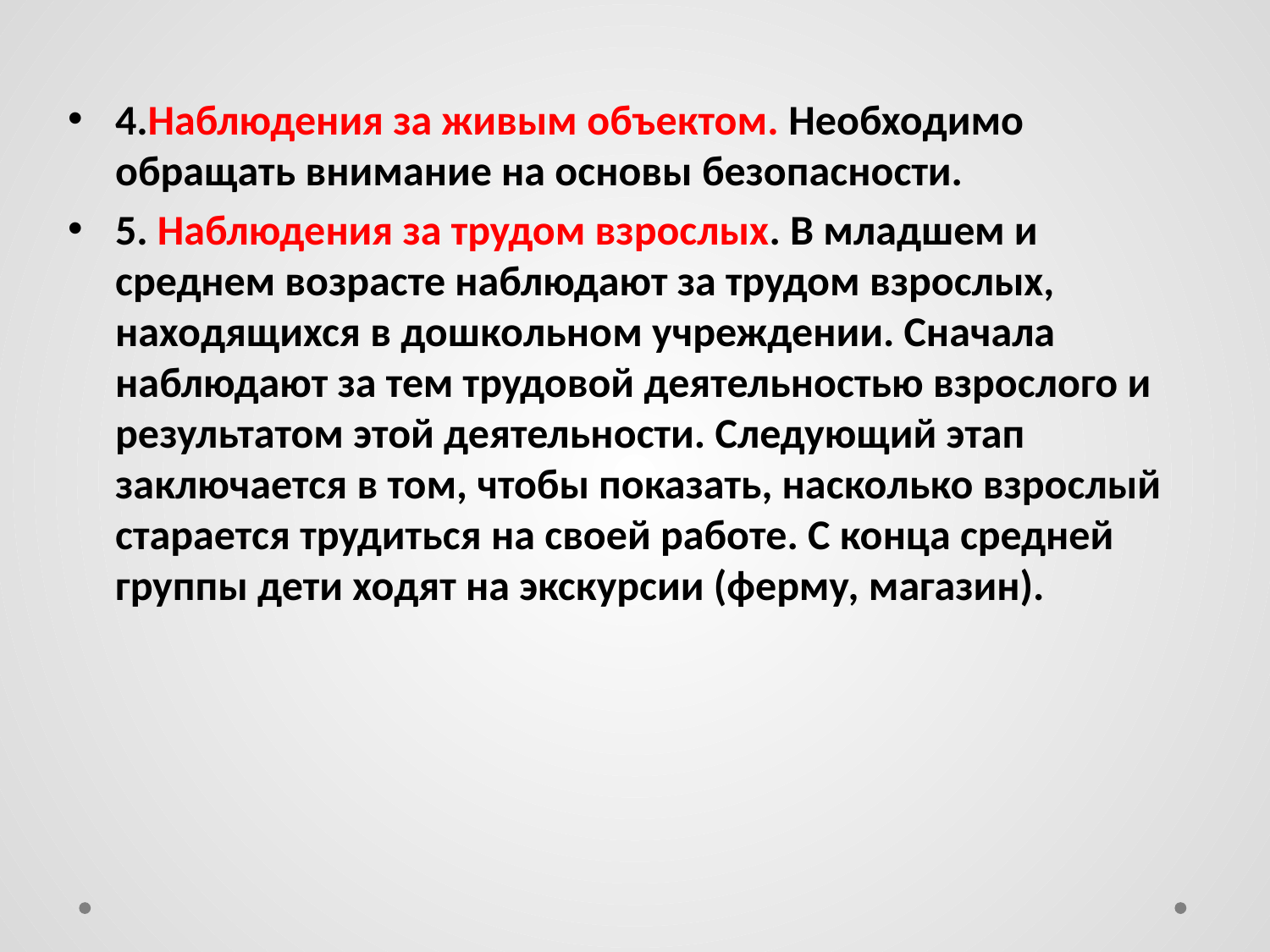

4.Наблюдения за живым объектом. Необходимо обращать внимание на основы безопасности.
5. Наблюдения за трудом взрослых. В младшем и среднем возрасте наблюдают за трудом взрослых, находящихся в дошкольном учреждении. Сначала наблюдают за тем трудовой деятельностью взрослого и результатом этой деятельности. Следующий этап заключается в том, чтобы показать, насколько взрослый старается трудиться на своей работе. С конца средней группы дети ходят на экскурсии (ферму, магазин).